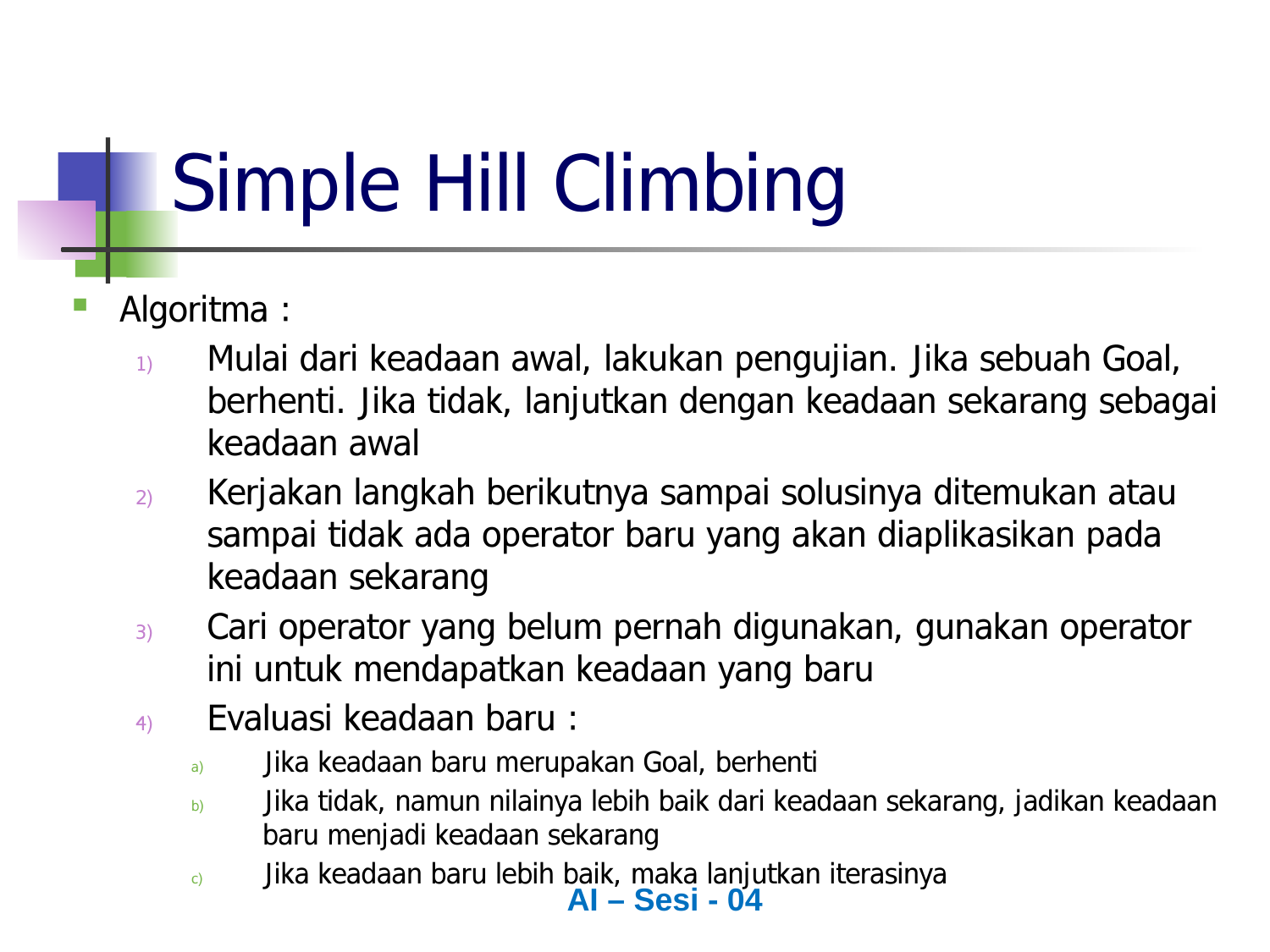

# Simple Hill Climbing
Algoritma :
Mulai dari keadaan awal, lakukan pengujian. Jika sebuah Goal, berhenti. Jika tidak, lanjutkan dengan keadaan sekarang sebagai keadaan awal
Kerjakan langkah berikutnya sampai solusinya ditemukan atau sampai tidak ada operator baru yang akan diaplikasikan pada keadaan sekarang
Cari operator yang belum pernah digunakan, gunakan operator ini untuk mendapatkan keadaan yang baru
Evaluasi keadaan baru :
Jika keadaan baru merupakan Goal, berhenti
Jika tidak, namun nilainya lebih baik dari keadaan sekarang, jadikan keadaan baru menjadi keadaan sekarang
Jika keadaan baru lebih baik, maka lanjutkan iterasinya